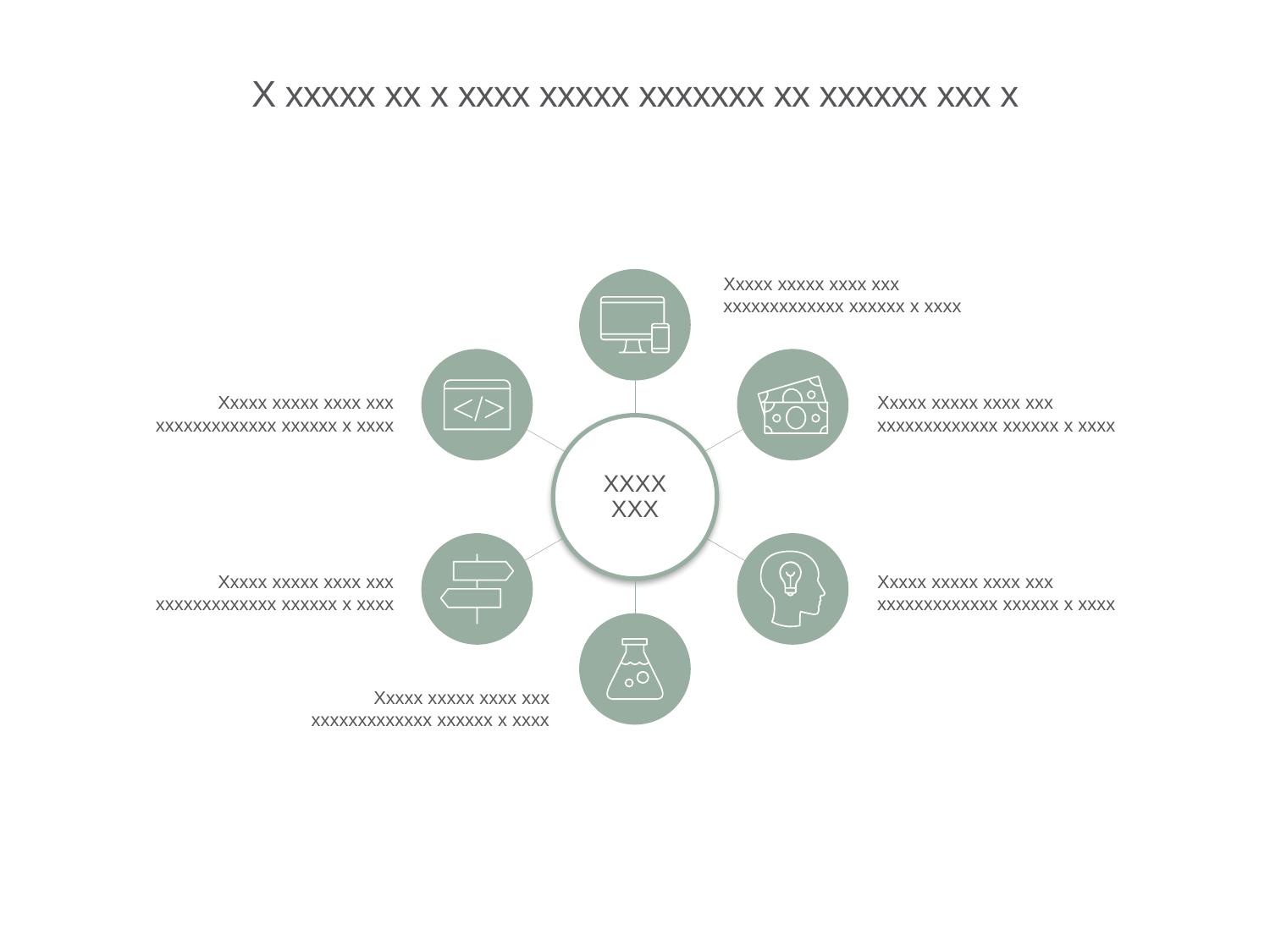

# X xxxxx xx x xxxx xxxxx xxxxxxx xx xxxxxx xxx x
Xxxxx xxxxx xxxx xxx xxxxxxxxxxxxx xxxxxx x xxxx

Xxxxx xxxxx xxxx xxx xxxxxxxxxxxxx xxxxxx x xxxx
Xxxxx xxxxx xxxx xxx xxxxxxxxxxxxx xxxxxx x xxxx
XXXX
XXX

Xxxxx xxxxx xxxx xxx xxxxxxxxxxxxx xxxxxx x xxxx
Xxxxx xxxxx xxxx xxx xxxxxxxxxxxxx xxxxxx x xxxx

Xxxxx xxxxx xxxx xxx xxxxxxxxxxxxx xxxxxx x xxxx